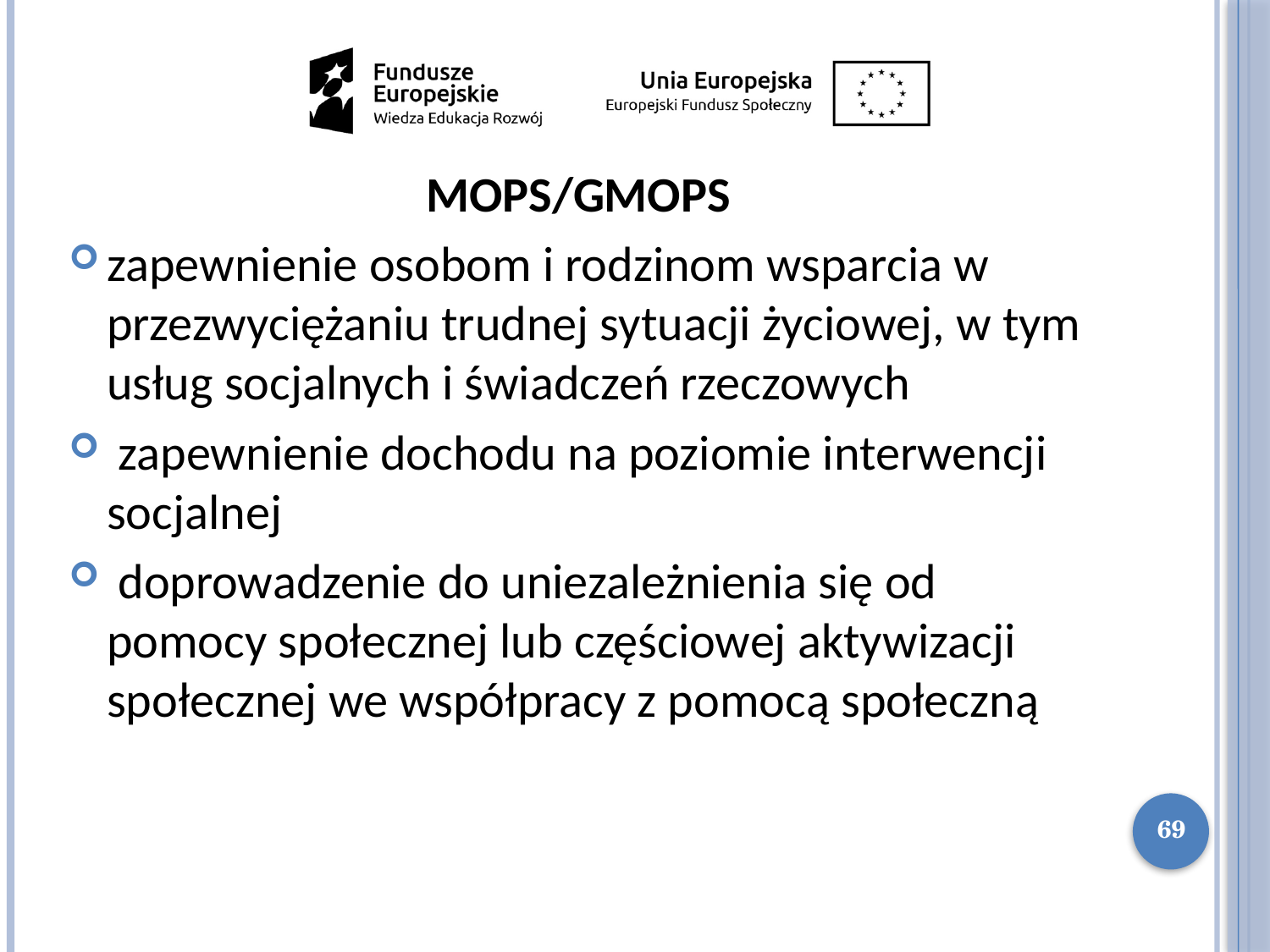

MOPS/GMOPS
zapewnienie osobom i rodzinom wsparcia w przezwyciężaniu trudnej sytuacji życiowej, w tym usług socjalnych i świadczeń rzeczowych
 zapewnienie dochodu na poziomie interwencji socjalnej
 doprowadzenie do uniezależnienia się od pomocy społecznej lub częściowej aktywizacji społecznej we współpracy z pomocą społeczną

69